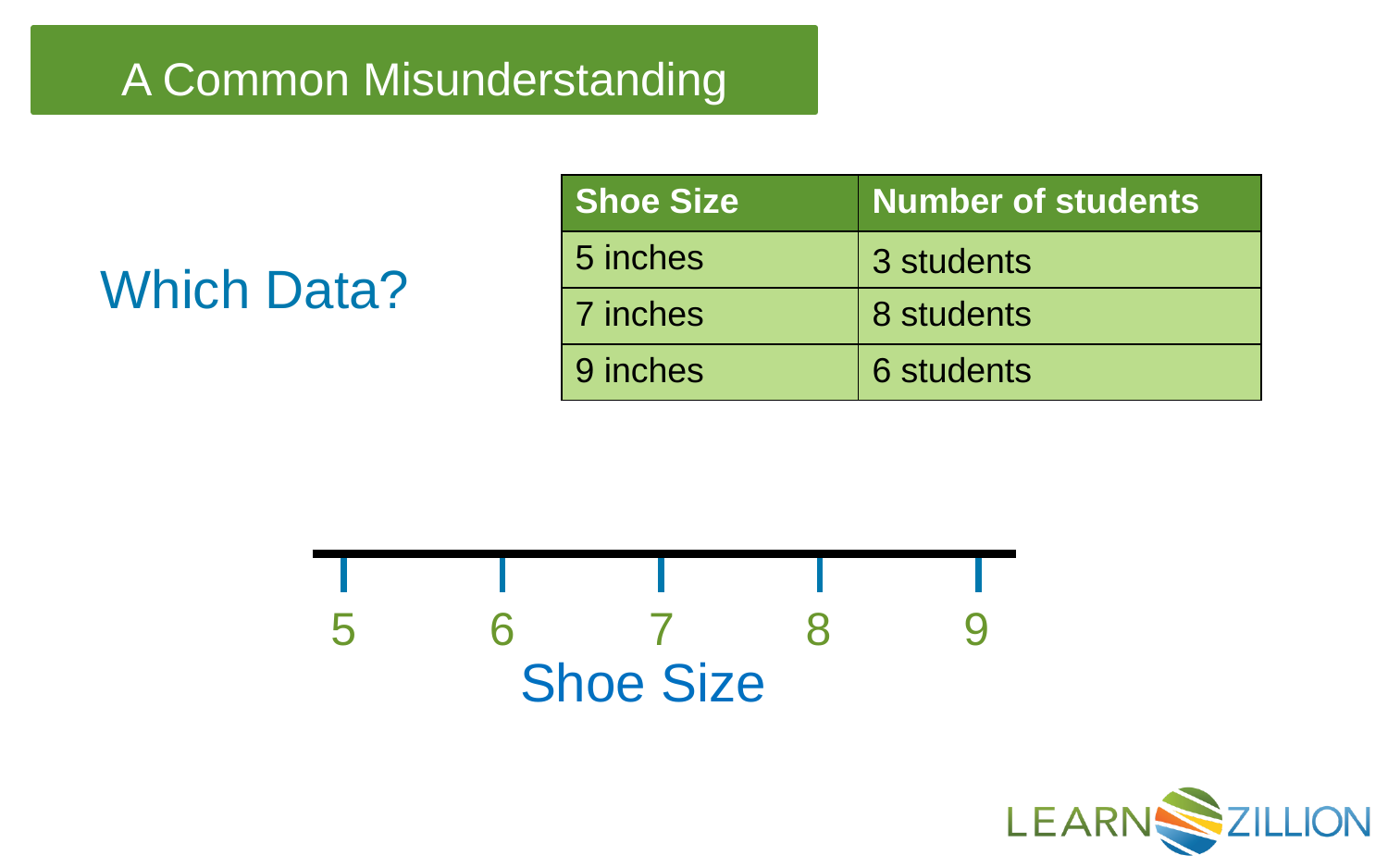

| Shoe Size | Number of students |
| --- | --- |
| 5 inches | 3 students |
| 7 inches | 8 students |
| 9 inches | 6 students |
Which Data?

5
6
7
8
9
Shoe Size
3
4
5
6
7
8
Number of Students